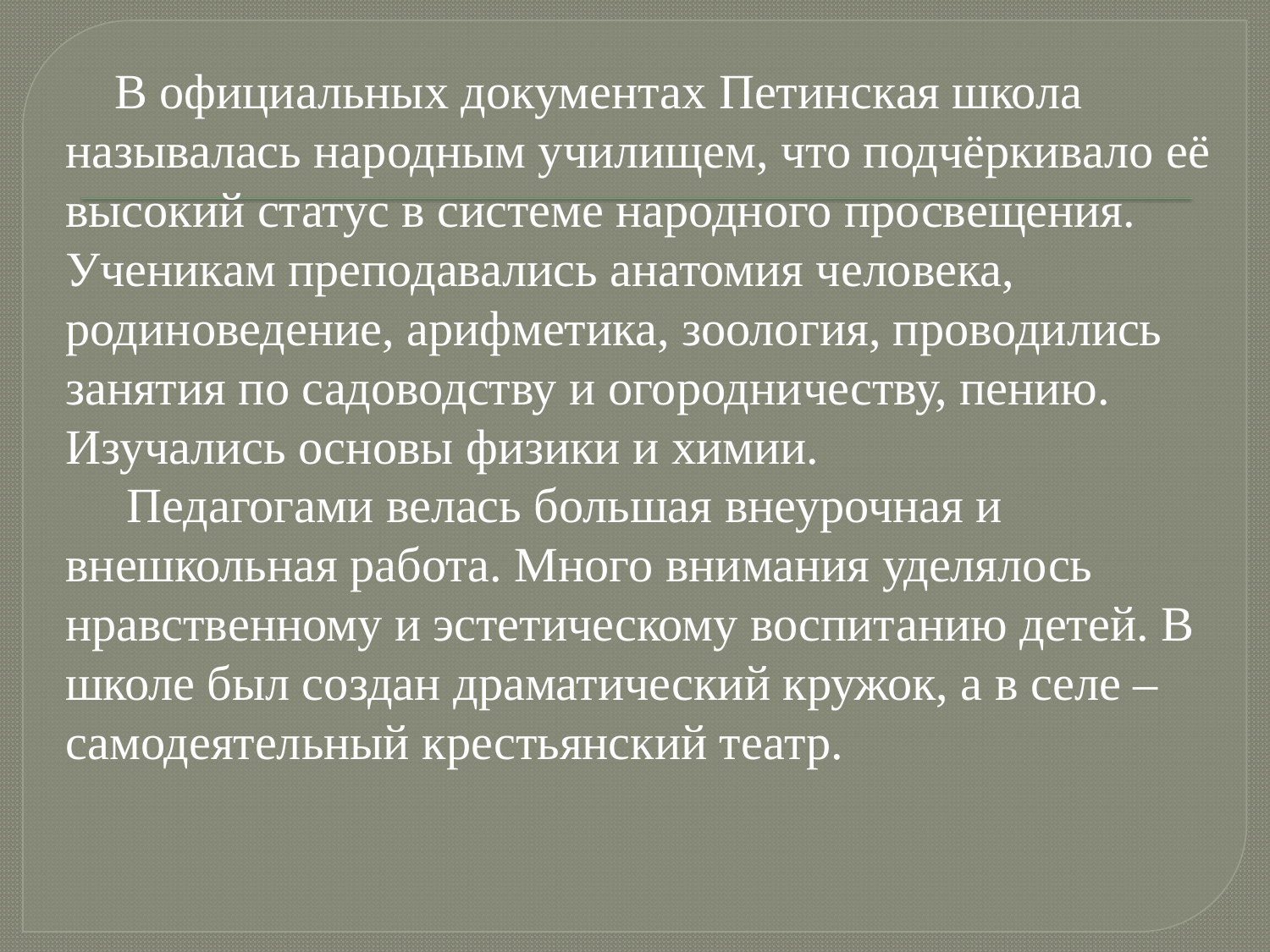

В официальных документах Петинская школа называлась народным училищем, что подчёркивало её высокий статус в системе народного просвещения. Ученикам преподавались анатомия человека, родиноведение, арифметика, зоология, проводились занятия по садоводству и огородничеству, пению. Изучались основы физики и химии.
     Педагогами велась большая внеурочная и внешкольная работа. Много внимания уделялось нравственному и эстетическому воспитанию детей. В школе был создан драматический кружок, а в селе – самодеятельный крестьянский театр.